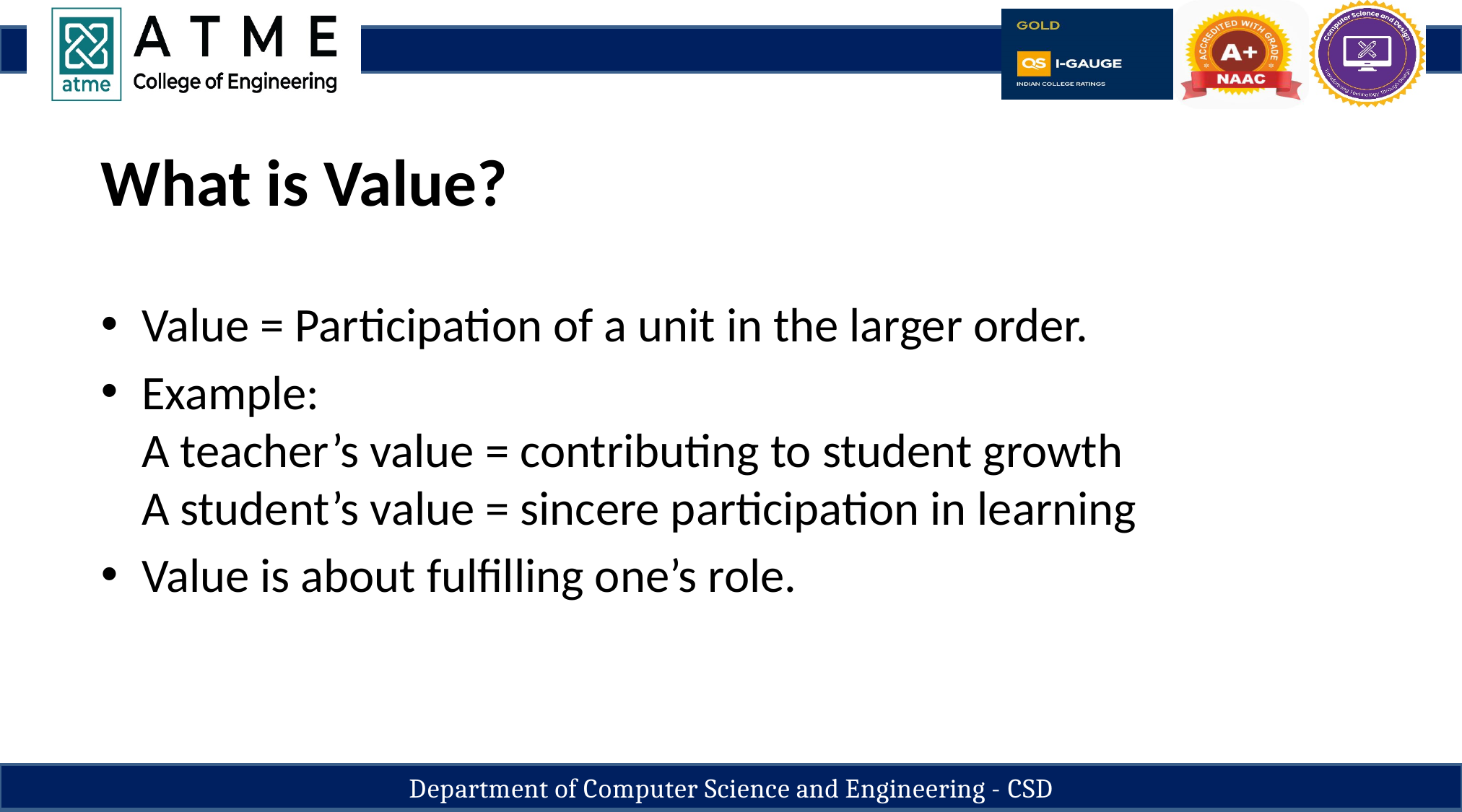

12
What is Value?
Value = Participation of a unit in the larger order.
Example:
A teacher’s value = contributing to student growth
A student’s value = sincere participation in learning
Value is about fulfilling one’s role.

Department of Computer Science and Engineering - CSD